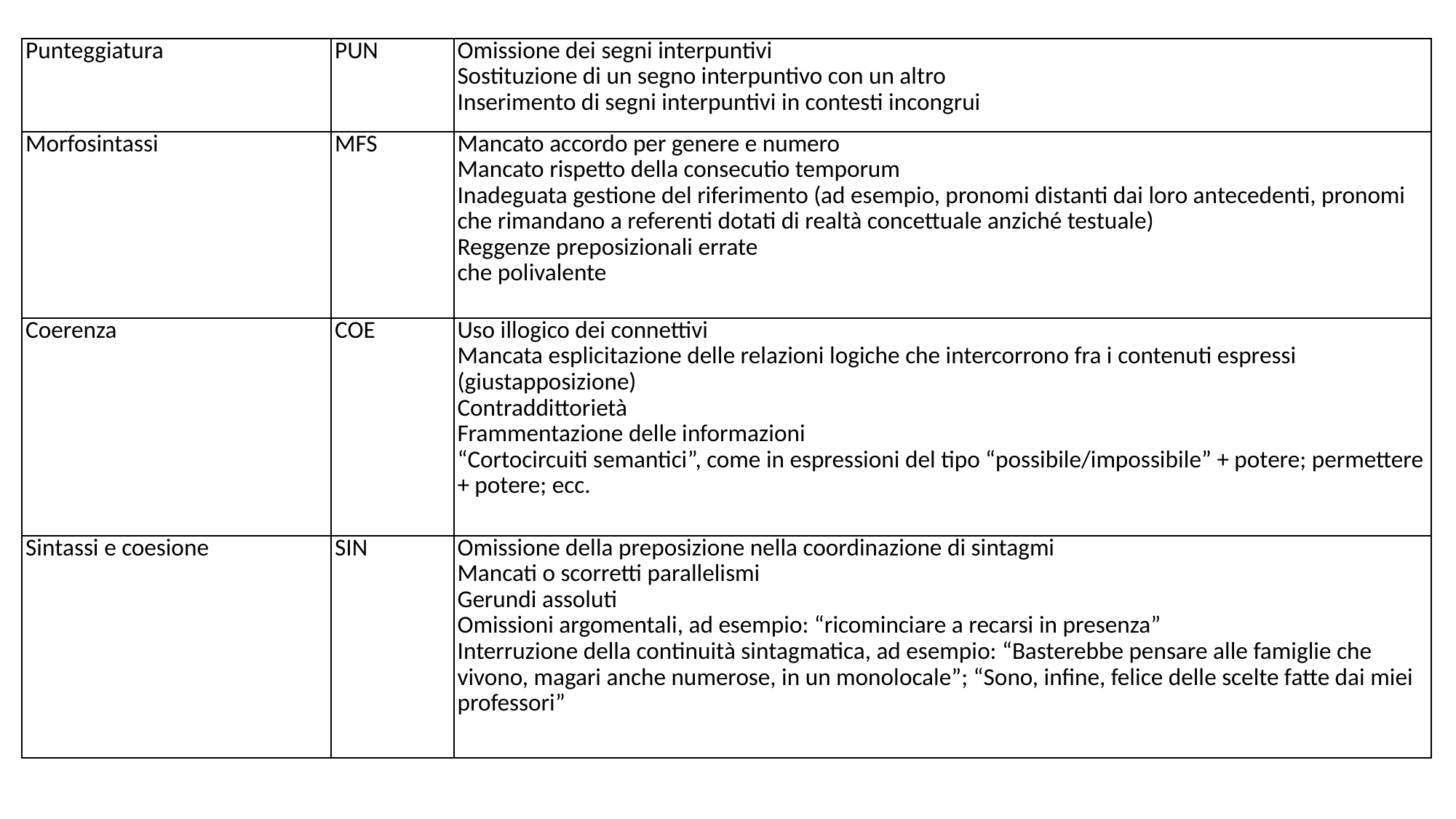

| Punteggiatura | PUN | Omissione dei segni interpuntivi Sostituzione di un segno interpuntivo con un altro Inserimento di segni interpuntivi in contesti incongrui |
| --- | --- | --- |
| Morfosintassi | MFS | Mancato accordo per genere e numero Mancato rispetto della consecutio temporum Inadeguata gestione del riferimento (ad esempio, pronomi distanti dai loro antecedenti, pronomi che rimandano a referenti dotati di realtà concettuale anziché testuale) Reggenze preposizionali errate che polivalente |
| Coerenza | COE | Uso illogico dei connettivi Mancata esplicitazione delle relazioni logiche che intercorrono fra i contenuti espressi (giustapposizione) Contraddittorietà Frammentazione delle informazioni “Cortocircuiti semantici”, come in espressioni del tipo “possibile/impossibile” + potere; permettere + potere; ecc. |
| Sintassi e coesione | SIN | Omissione della preposizione nella coordinazione di sintagmi Mancati o scorretti parallelismi Gerundi assoluti Omissioni argomentali, ad esempio: “ricominciare a recarsi in presenza” Interruzione della continuità sintagmatica, ad esempio: “Basterebbe pensare alle famiglie che vivono, magari anche numerose, in un monolocale”; “Sono, infine, felice delle scelte fatte dai miei professori” |
Altri fenomeni interessanti (da non annotare):
“vi” locativo (al posto di “ci”), probabilmente utilizzato per cercare di innalzare lo stile: ad es. testi 1-11-17-63-70-84.
Uso diffuso della costruzione “andare a” + inf.: ad es. testi 2-8-28-37-63-84.
Il testo 64 sembra essere stato prodotto da un* student* non madrelingua.